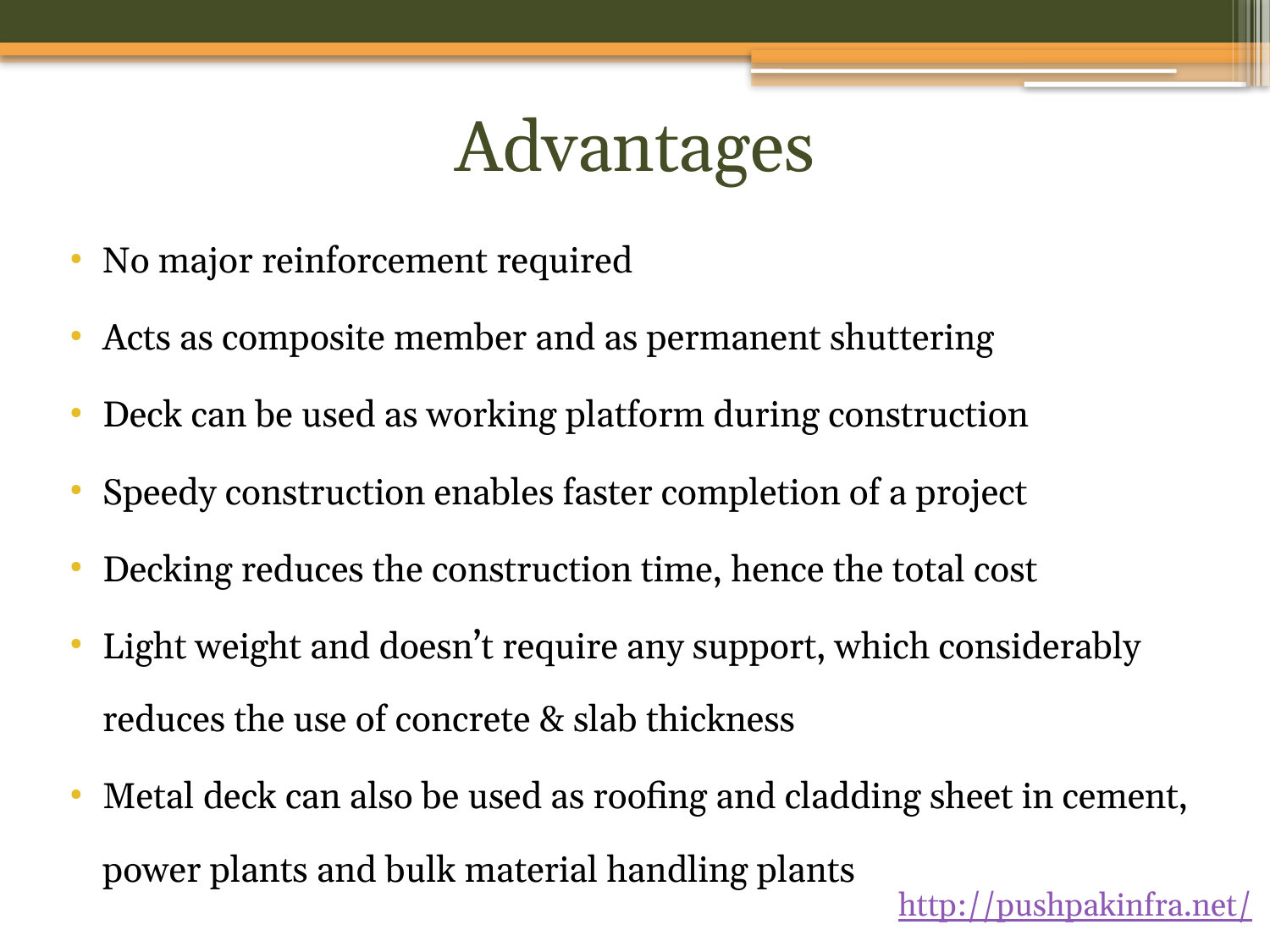

# Advantages
No major reinforcement required
Acts as composite member and as permanent shuttering
Deck can be used as working platform during construction
Speedy construction enables faster completion of a project
Decking reduces the construction time, hence the total cost
Light weight and doesn’t require any support, which considerably reduces the use of concrete & slab thickness
Metal deck can also be used as roofing and cladding sheet in cement, power plants and bulk material handling plants

http://pushpakinfra.net/